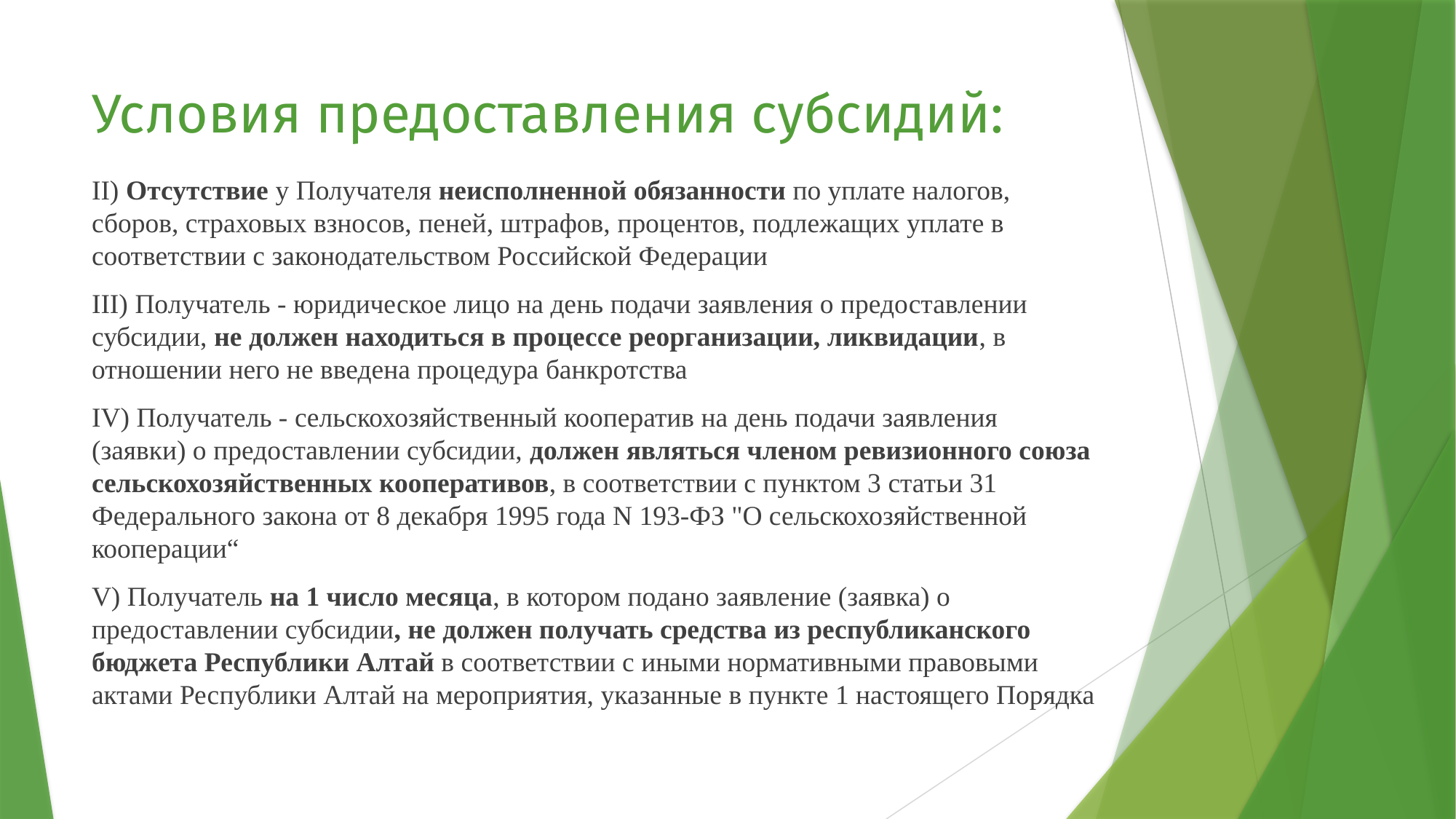

# Условия предоставления субсидий:
II) Отсутствие у Получателя неисполненной обязанности по уплате налогов, сборов, страховых взносов, пеней, штрафов, процентов, подлежащих уплате в соответствии с законодательством Российской Федерации
III) Получатель - юридическое лицо на день подачи заявления о предоставлении субсидии, не должен находиться в процессе реорганизации, ликвидации, в отношении него не введена процедура банкротства
IV) Получатель - сельскохозяйственный кооператив на день подачи заявления (заявки) о предоставлении субсидии, должен являться членом ревизионного союза сельскохозяйственных кооперативов, в соответствии с пунктом 3 статьи 31 Федерального закона от 8 декабря 1995 года N 193-ФЗ "О сельскохозяйственной кооперации“
V) Получатель на 1 число месяца, в котором подано заявление (заявка) о предоставлении субсидии, не должен получать средства из республиканского бюджета Республики Алтай в соответствии с иными нормативными правовыми актами Республики Алтай на мероприятия, указанные в пункте 1 настоящего Порядка